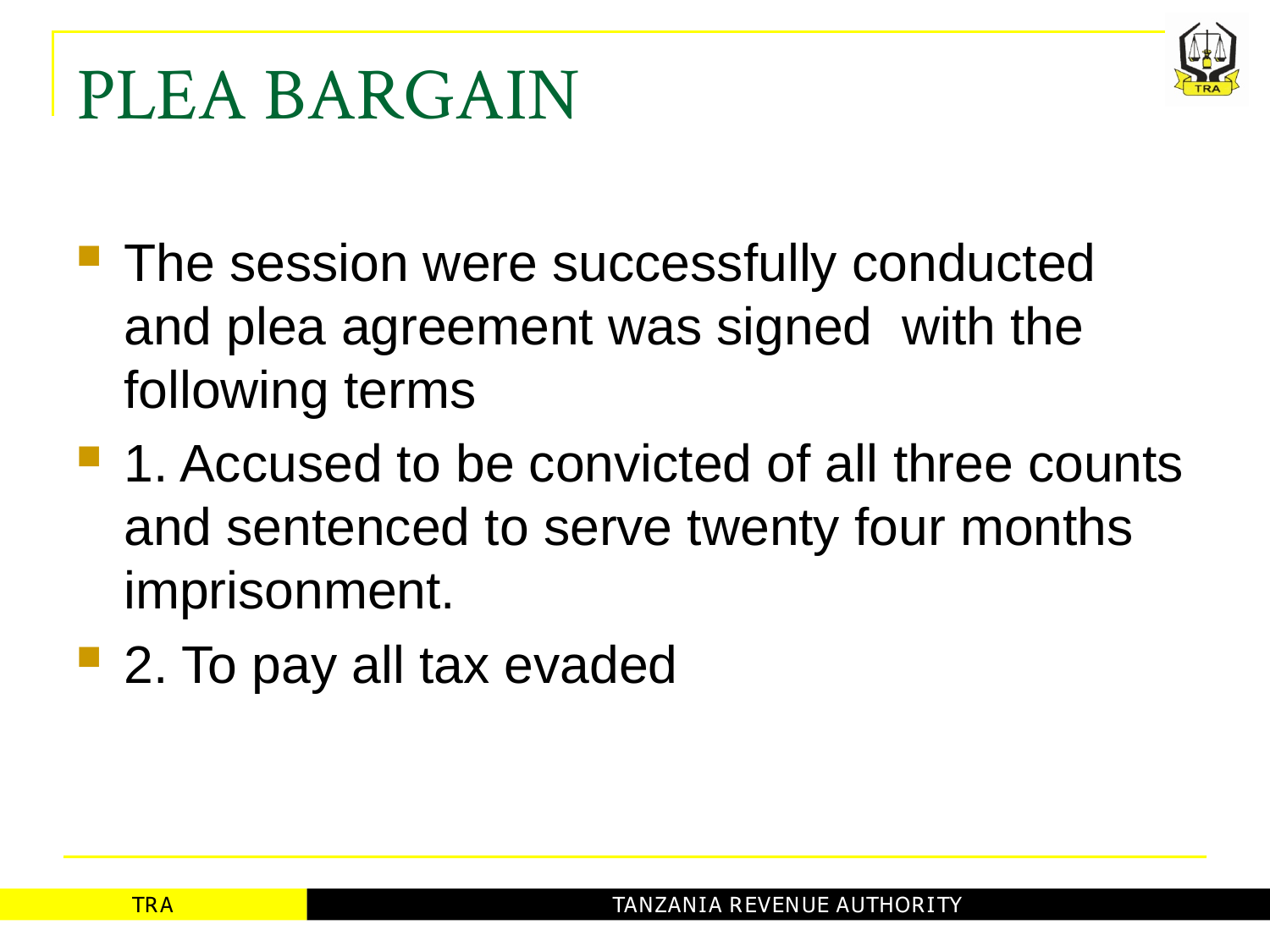

# PLEA BARGAIN
The session were successfully conducted and plea agreement was signed  with the following terms
1. Accused to be convicted of all three counts and sentenced to serve twenty four months imprisonment.
2. To pay all tax evaded